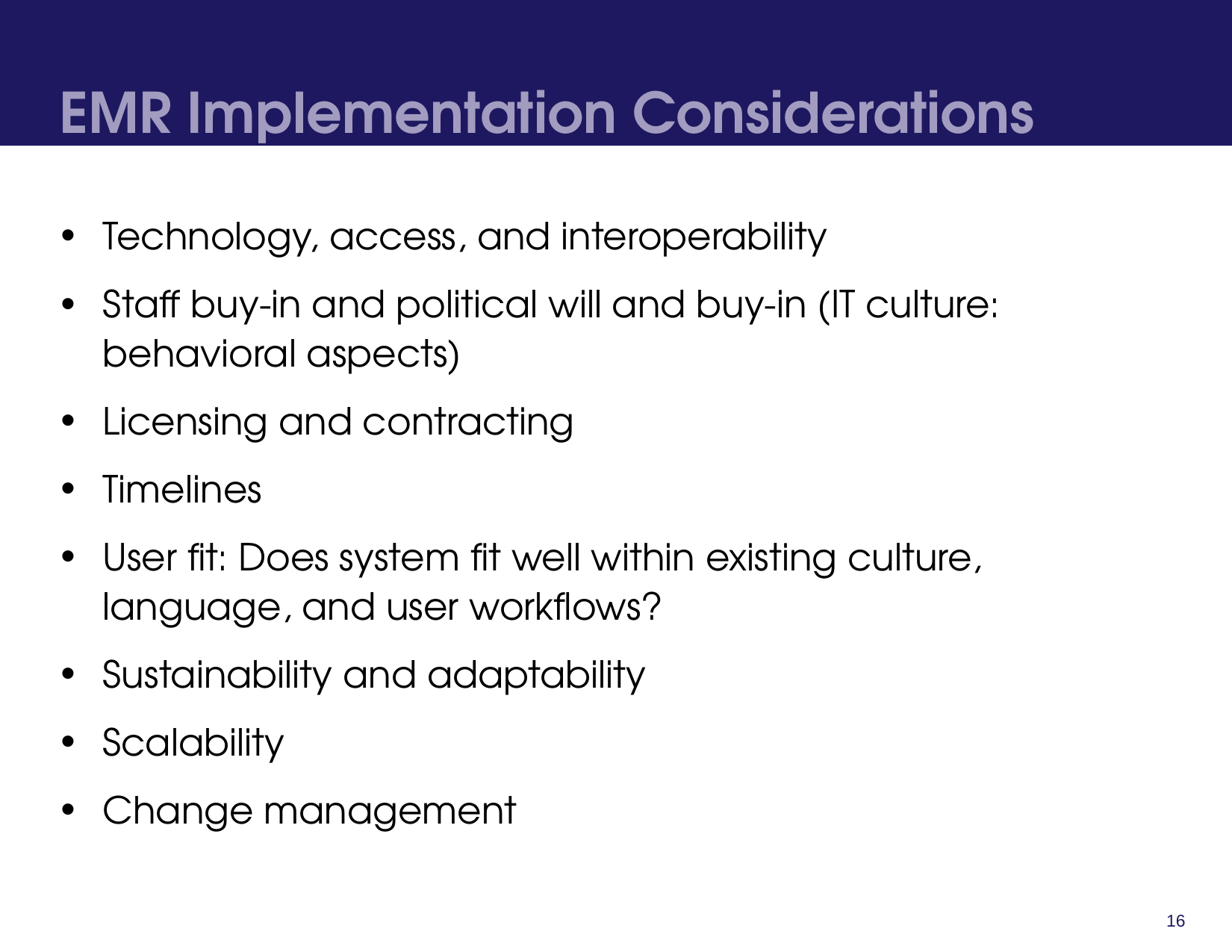

# EMR Implementation Considerations
Technology, access, and interoperability
Staff buy-in and political will and buy-in (IT culture: behavioral aspects)
Licensing and contracting
Timelines
User fit: Does system fit well within existing culture, language, and user workflows?
Sustainability and adaptability
Scalability
Change management
16